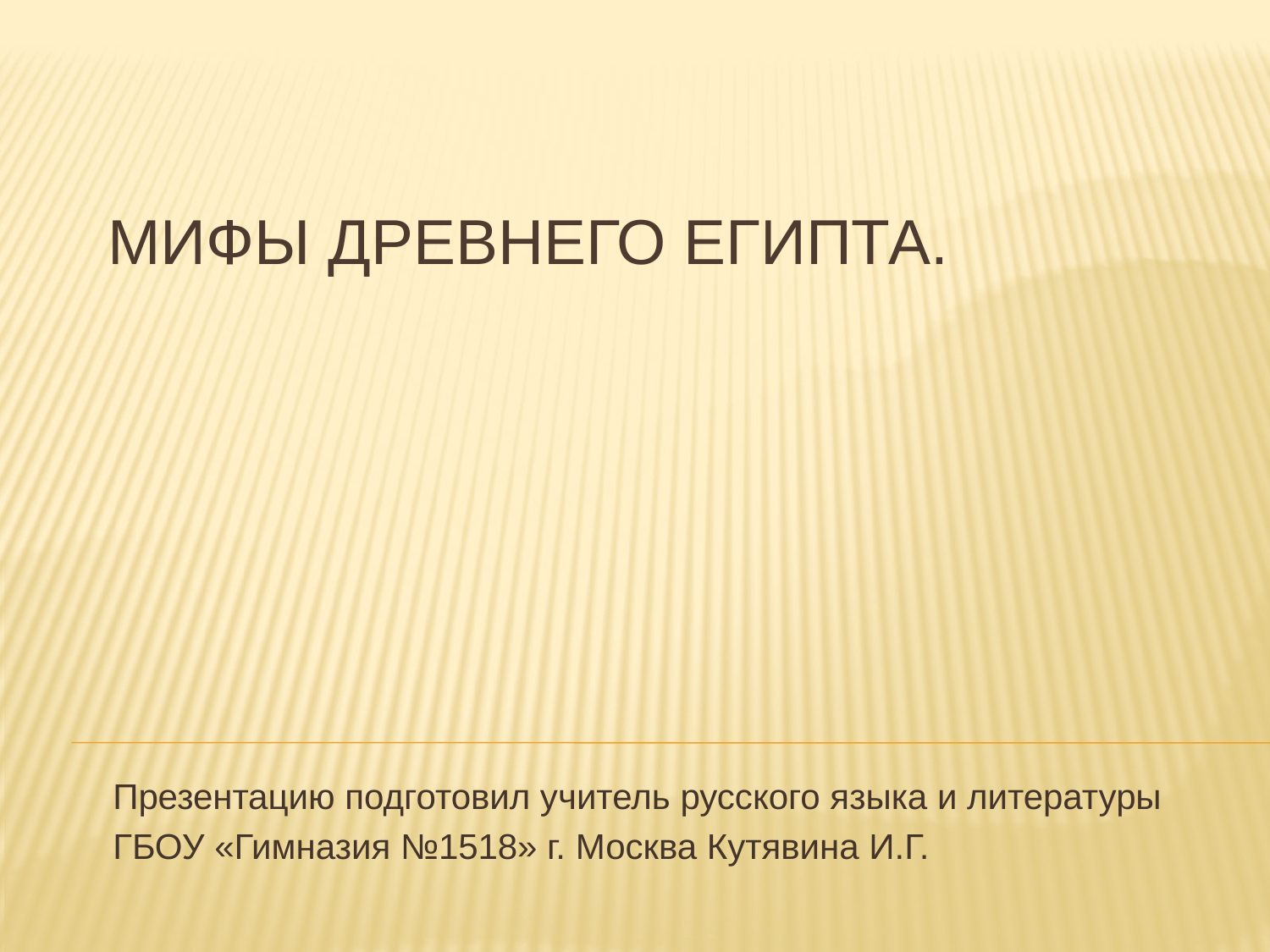

# Мифы Древнего Египта.
Презентацию подготовил учитель русского языка и литературы
ГБОУ «Гимназия №1518» г. Москва Кутявина И.Г.